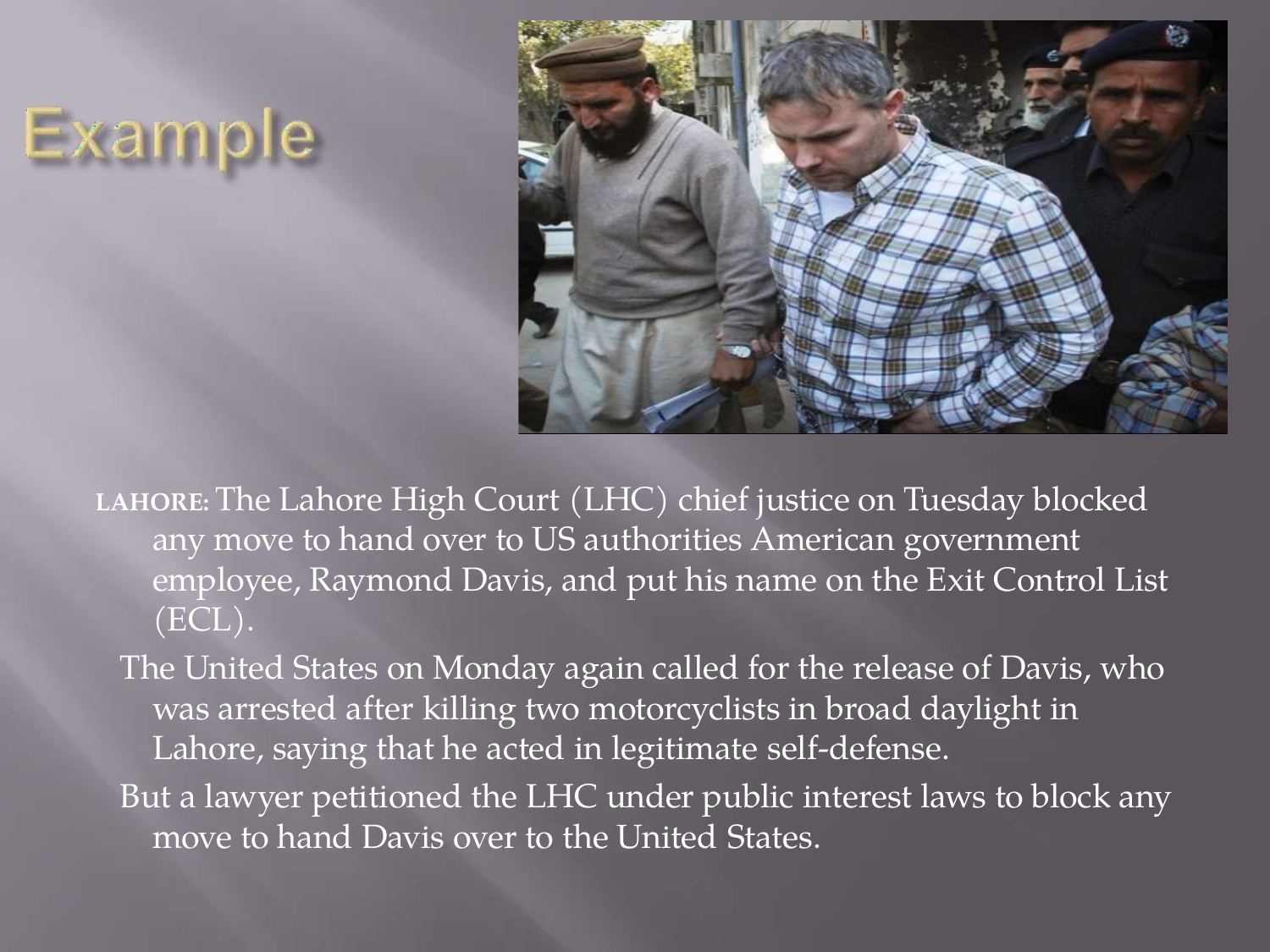

LAHORE: The Lahore High Court (LHC) chief justice on Tuesday blocked  any move to hand over to US authorities American government  employee, Raymond Davis, and put his name on the Exit Control List  (ECL).
The United States on Monday again called for the release of Davis, who  was arrested after killing two motorcyclists in broad daylight in  Lahore, saying that he acted in legitimate self-defense.
But a lawyer petitioned the LHC under public interest laws to block any  move to hand Davis over to the United States.